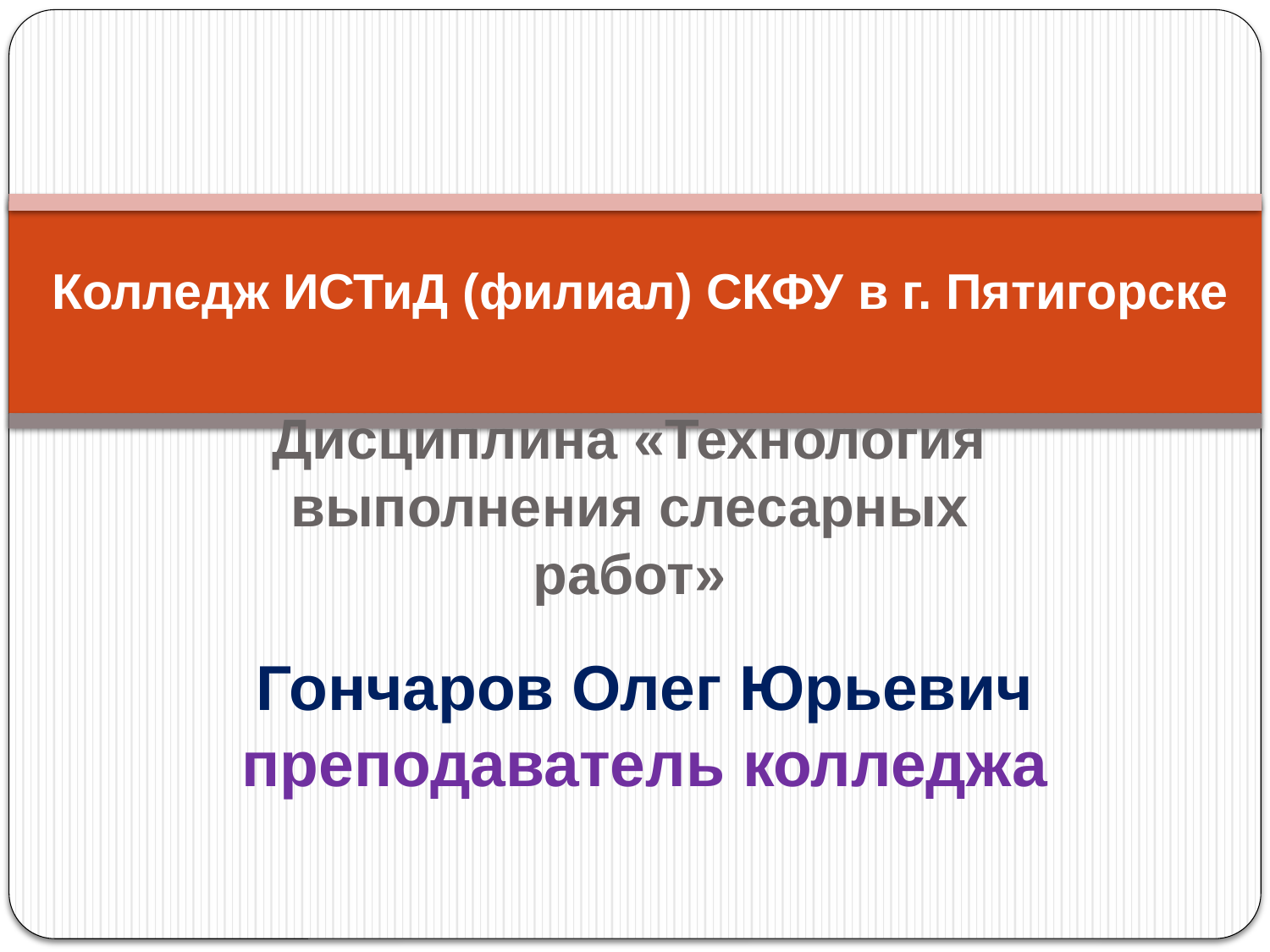

# Колледж ИСТиД (филиал) СКФУ в г. Пятигорске
Дисциплина «Технология выполнения слесарных работ»

Гончаров Олег Юрьевич
преподаватель колледжа